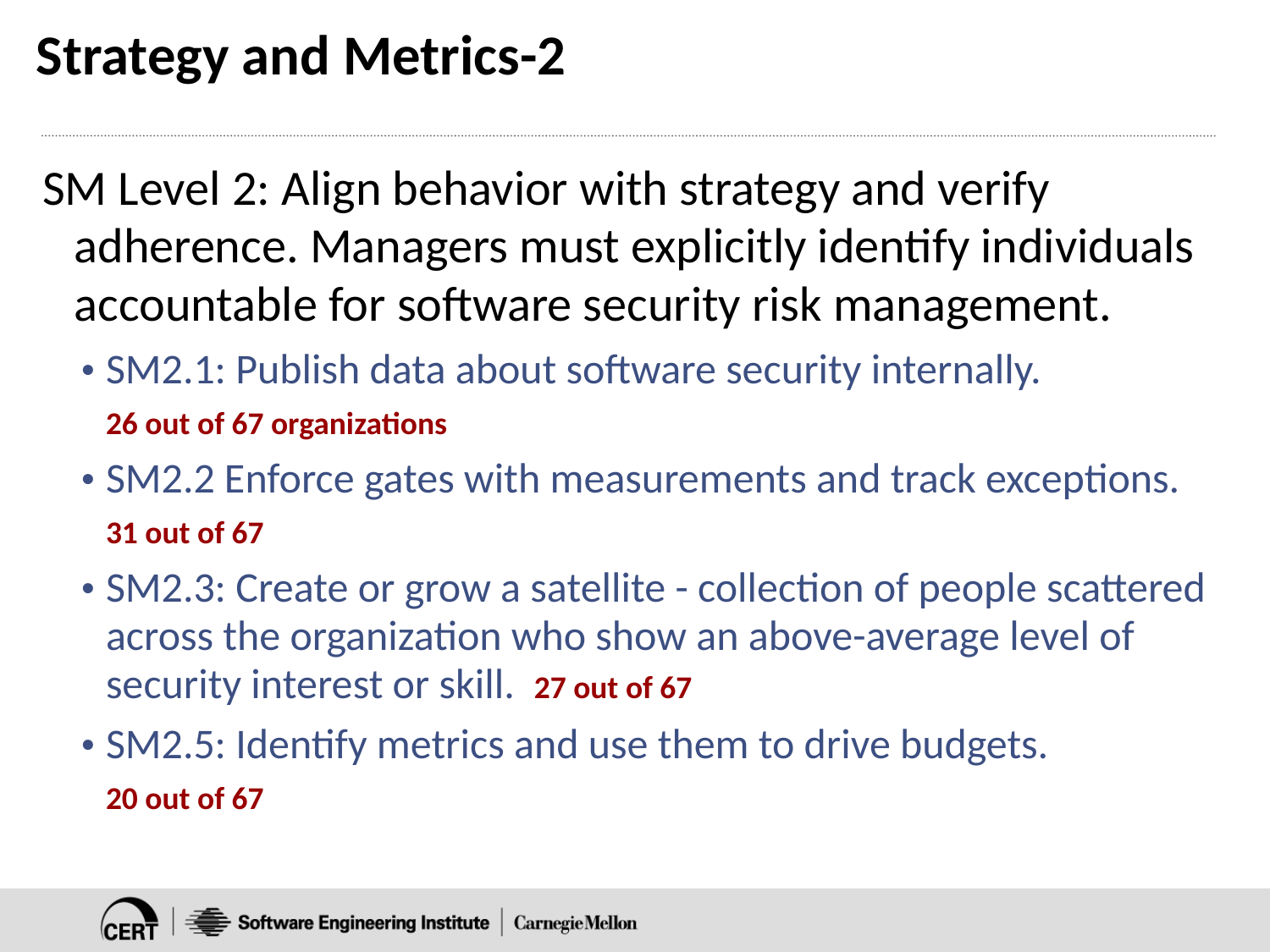

# Strategy and Metrics-2
SM Level 2: Align behavior with strategy and verify adherence. Managers must explicitly identify individuals accountable for software security risk management.
SM2.1: Publish data about software security internally.
26 out of 67 organizations
SM2.2 Enforce gates with measurements and track exceptions.
31 out of 67
SM2.3: Create or grow a satellite - collection of people scattered across the organization who show an above-average level of security interest or skill.  27 out of 67
SM2.5: Identify metrics and use them to drive budgets.
20 out of 67